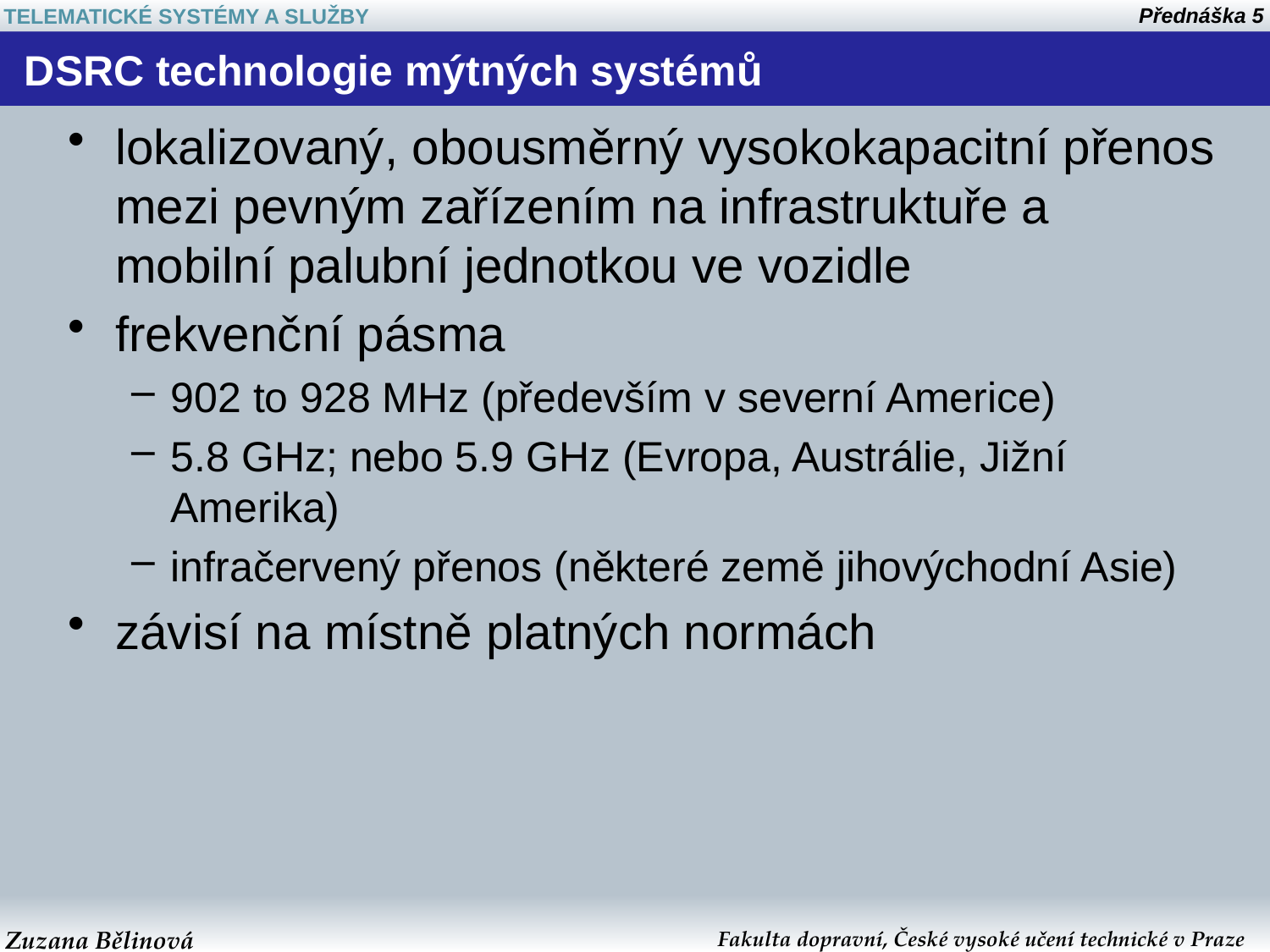

# DSRC technologie mýtných systémů
lokalizovaný, obousměrný vysokokapacitní přenos mezi pevným zařízením na infrastruktuře a mobilní palubní jednotkou ve vozidle
frekvenční pásma
902 to 928 MHz (především v severní Americe)
5.8 GHz; nebo 5.9 GHz (Evropa, Austrálie, Jižní Amerika)
infračervený přenos (některé země jihovýchodní Asie)
závisí na místně platných normách